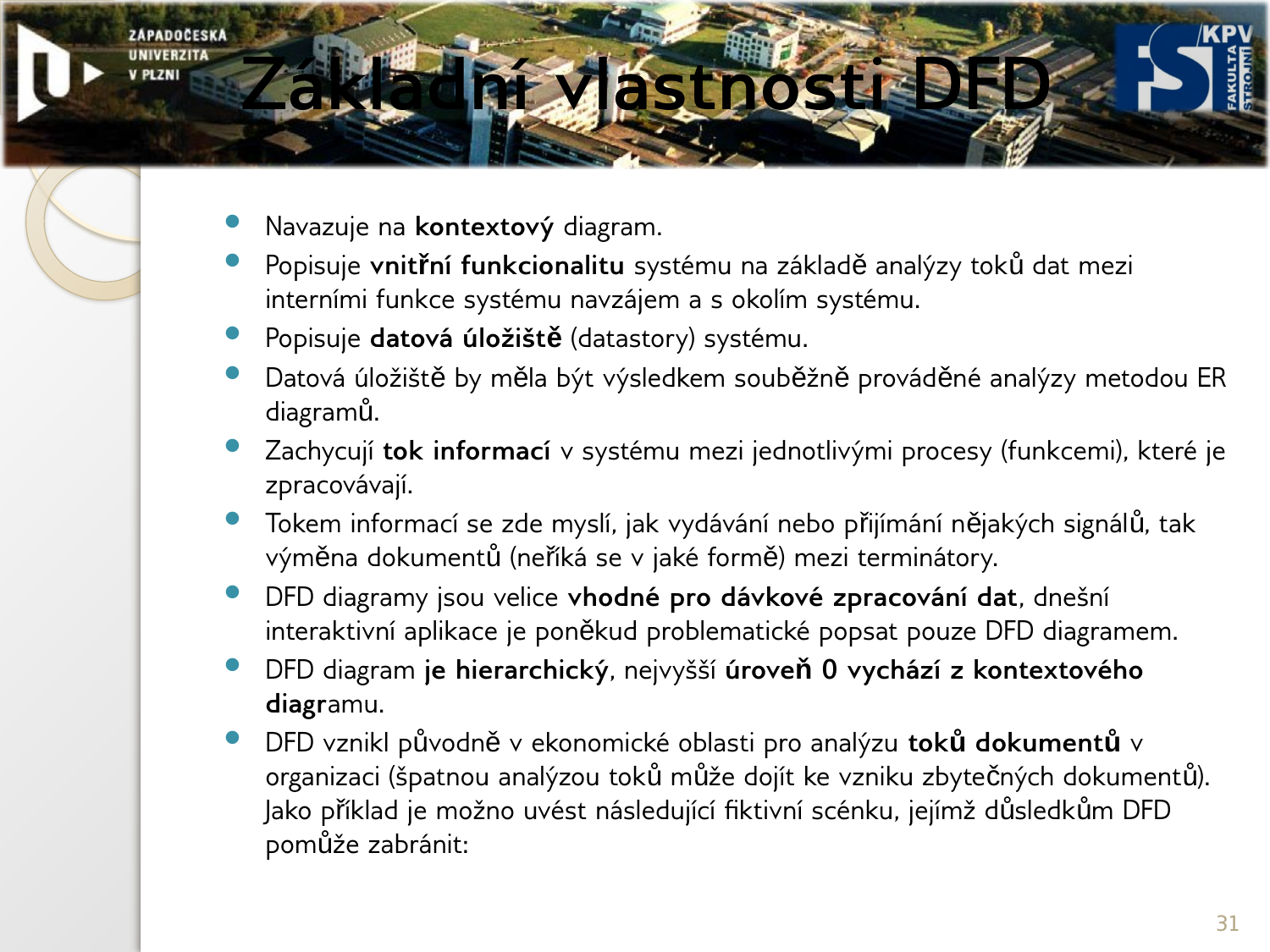

# Základní vlastnosti DFD
Navazuje na kontextový diagram.
Popisuje vnitřní funkcionalitu systému na základě analýzy toků dat mezi interními funkce systému navzájem a s okolím systému.
Popisuje datová úložiště (datastory) systému.
Datová úložiště by měla být výsledkem souběžně prováděné analýzy metodou ER diagramů.
Zachycují tok informací v systému mezi jednotlivými procesy (funkcemi), které je zpracovávají.
Tokem informací se zde myslí, jak vydávání nebo přijímání nějakých signálů, tak výměna dokumentů (neříká se v jaké formě) mezi terminátory.
DFD diagramy jsou velice vhodné pro dávkové zpracování dat, dnešní interaktivní aplikace je poněkud problematické popsat pouze DFD diagramem.
DFD diagram je hierarchický, nejvyšší úroveň 0 vychází z kontextového diagramu.
DFD vznikl původně v ekonomické oblasti pro analýzu toků dokumentů v organizaci (špatnou analýzou toků může dojít ke vzniku zbytečných dokumentů). Jako příklad je možno uvést následující fiktivní scénku, jejímž důsledkům DFD pomůže zabránit:

31